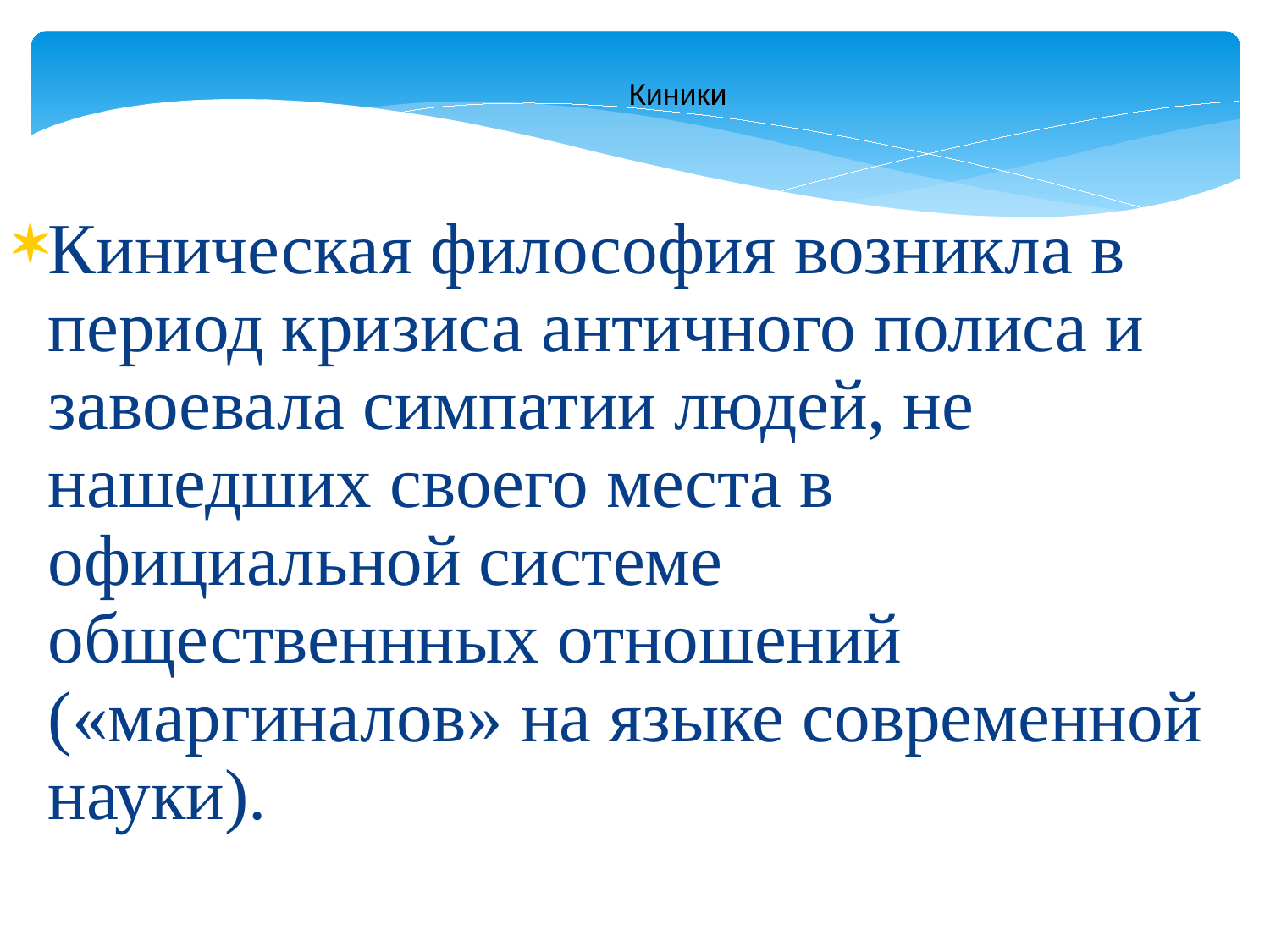

Киники

Киническая философия возникла в период кризиса античного полиса и завоевала симпатии людей, не нашедших своего места в  официальной системе общественнных отношений («маргиналов» на языке современной науки).